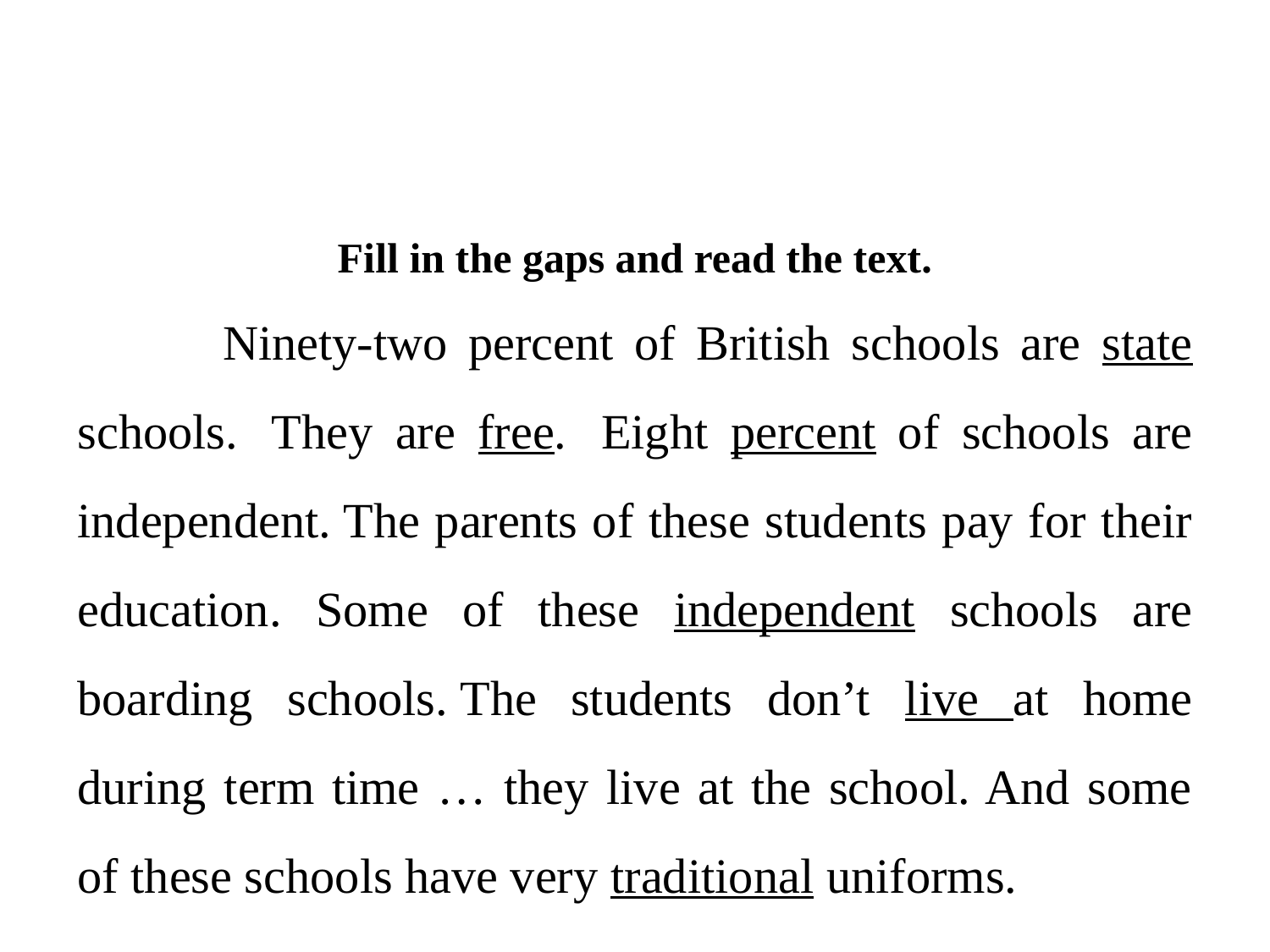

Fill in the gaps and read the text.
       Ninety-two percent of British schools are state schools.  They are free.  Eight percent of schools are independent. The parents of these students pay for their education. Some of these independent schools are boarding schools. The students don’t live at home during term time … they live at the school. And some of these schools have very traditional uniforms.